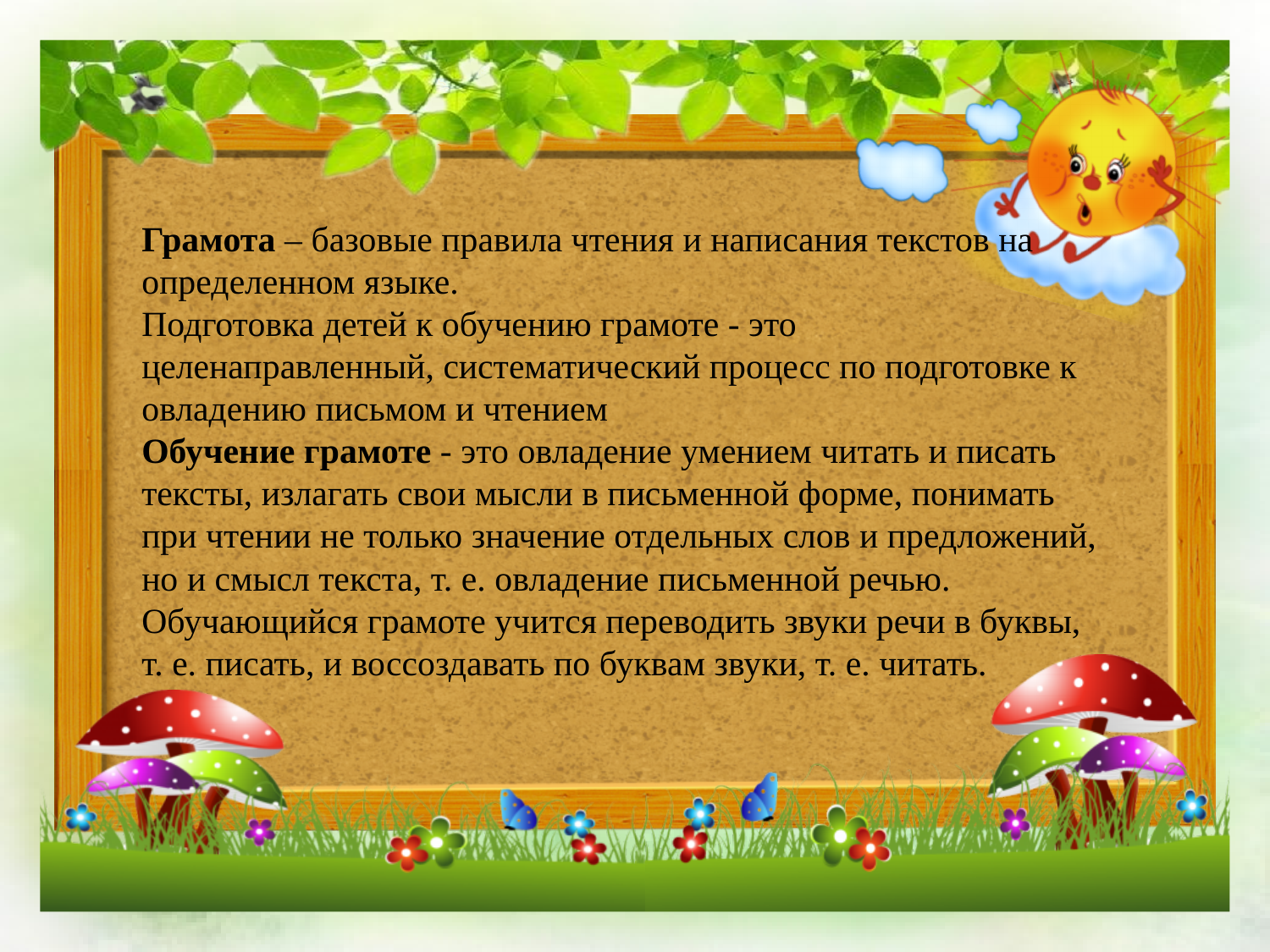

Грамота – базовые правила чтения и написания текстов на определенном языке.
Подготовка детей к обучению грамоте - это целенаправленный, систематический процесс по подготовке к овладению письмом и чтением
Обучение грамоте - это овладение умением читать и писать тексты, излагать свои мысли в письменной форме, понимать при чтении не только значение отдельных слов и предложений, но и смысл текста, т. е. овладение письменной речью. Обучающийся грамоте учится переводить звуки речи в буквы, т. е. писать, и воссоздавать по буквам звуки, т. е. читать.